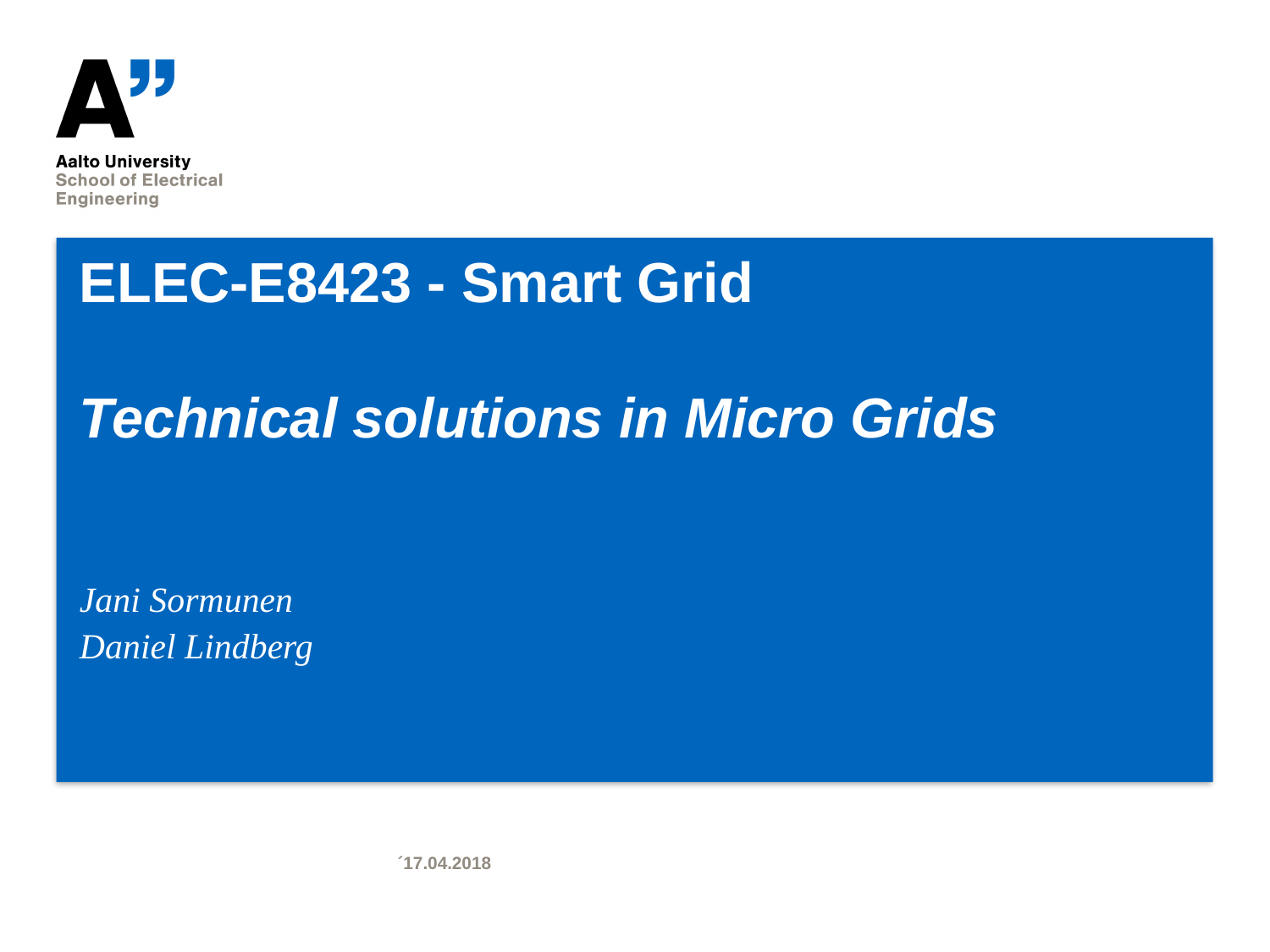

# ELEC-E8423 - Smart Grid Technical solutions in Micro Grids
Jani Sormunen
Daniel Lindberg

´17.04.2018